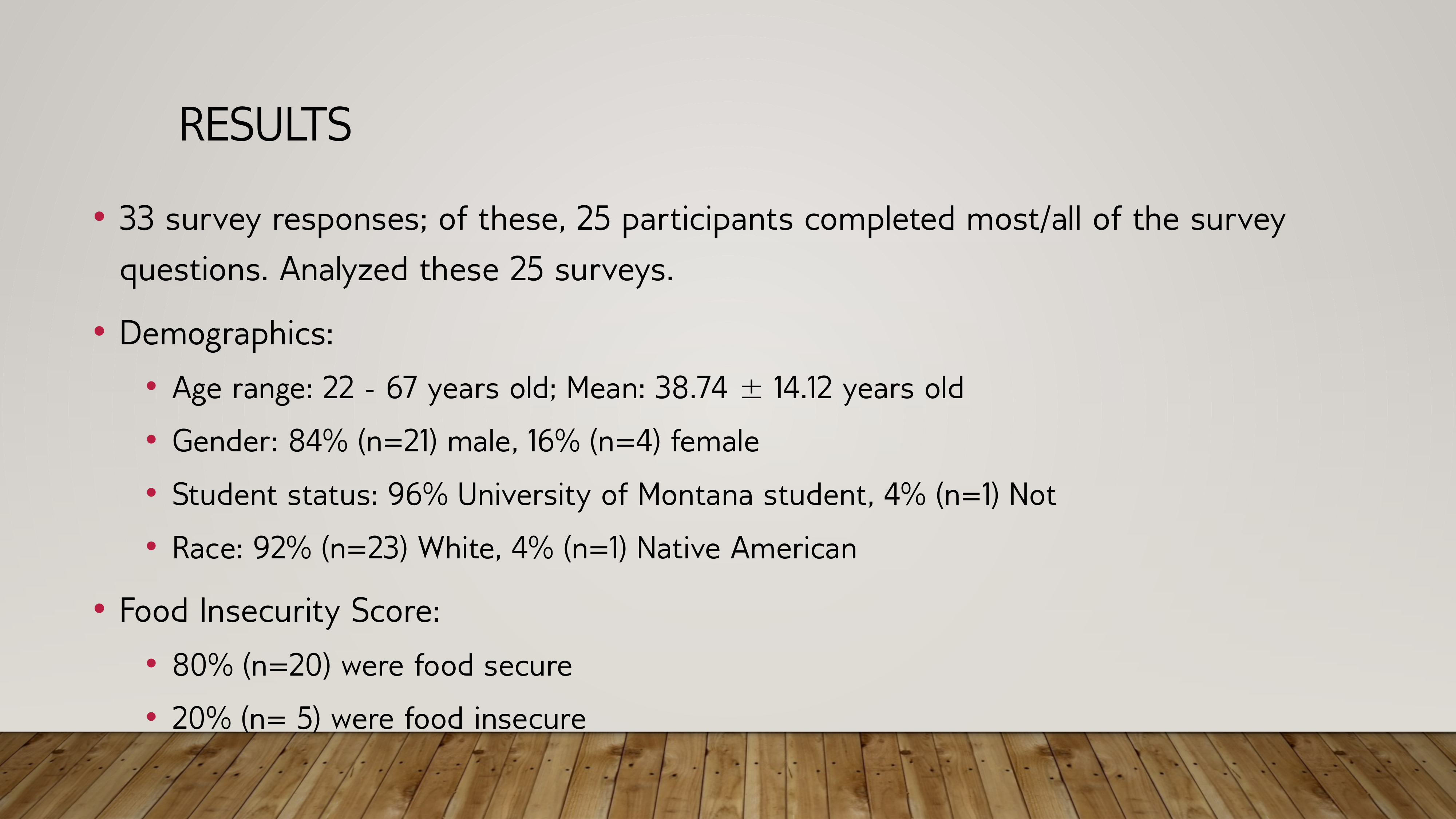

# Results
33 survey responses; of these, 25 participants completed most/all of the survey questions. Analyzed these 25 surveys.
Demographics:
Age range: 22 - 67 years old; Mean: 38.74 ± 14.12 years old
Gender: 84% (n=21) male, 16% (n=4) female
Student status: 96% University of Montana student, 4% (n=1) Not
Race: 92% (n=23) White, 4% (n=1) Native American
Food Insecurity Score:
80% (n=20) were food secure
20% (n= 5) were food insecure